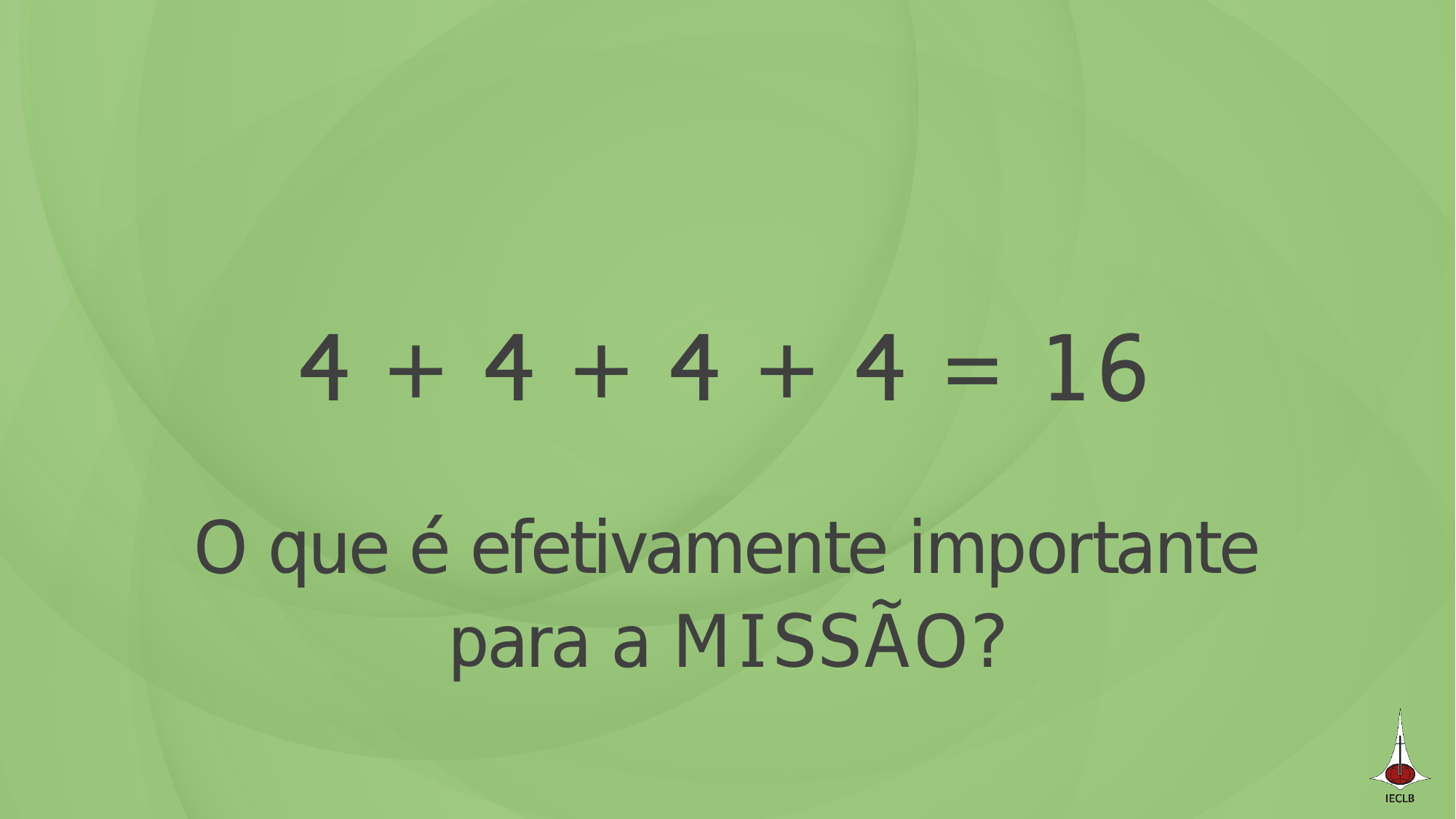

4 + 4 + 4 + 4 = 16
O que é efetivamente importante
para a MISSÃO?